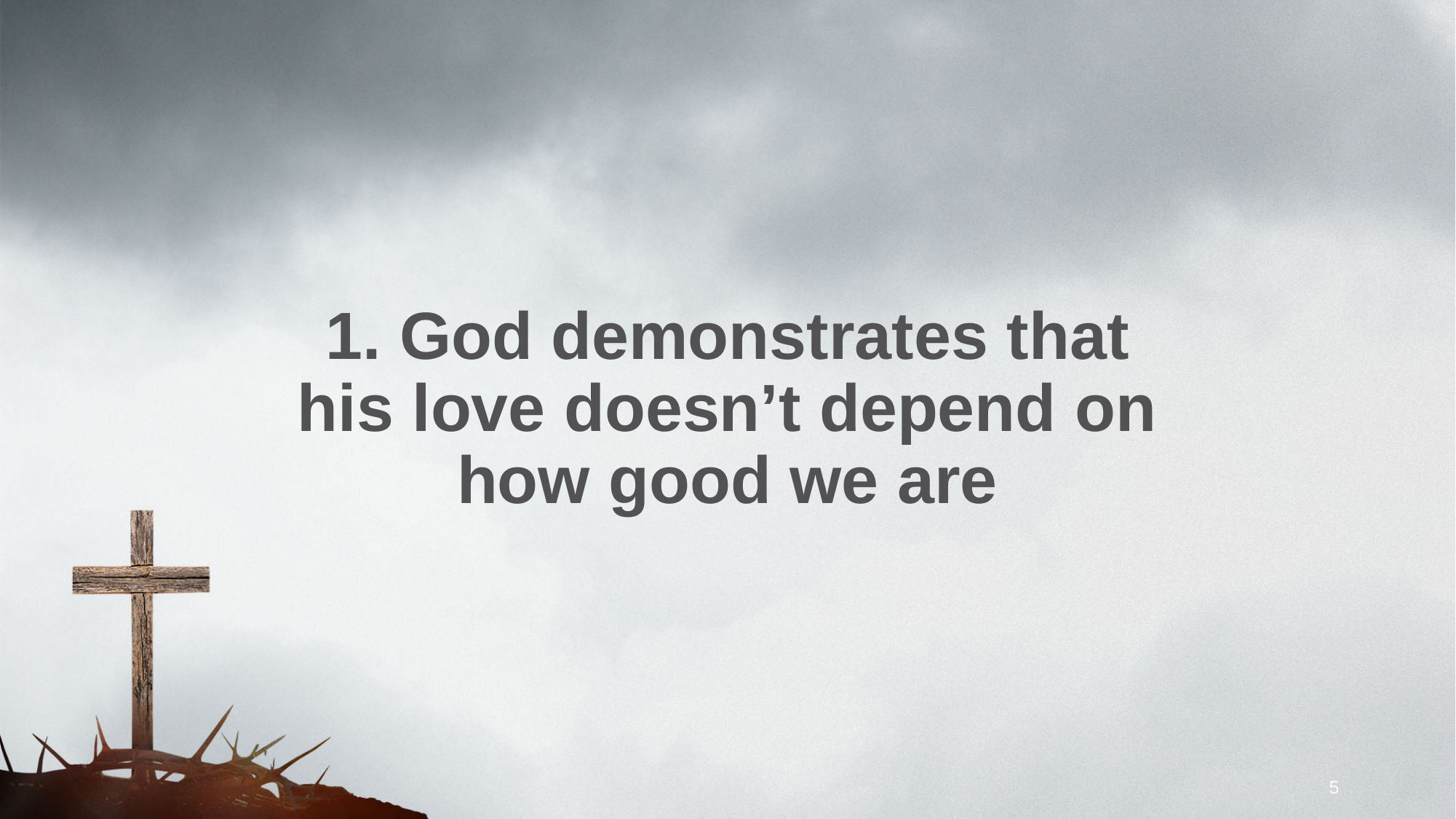

# 1. God demonstrates that his love doesn’t depend on how good we are
5